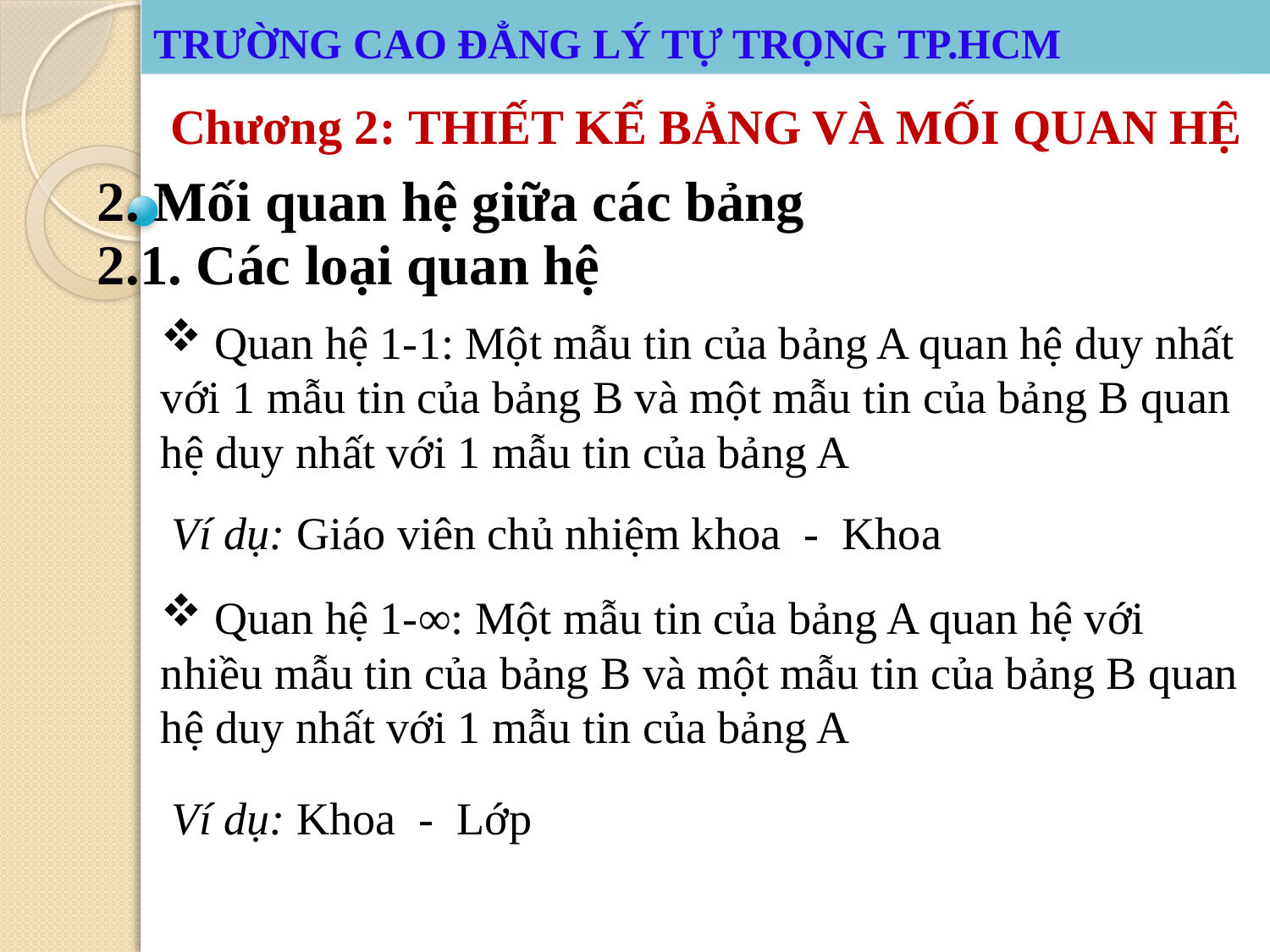

# TRƯỜNG CAO ĐẲNG LÝ TỰ TRỌNG TP.HCM
TRƯỜNG CAO ĐẲNG LÝ TỰ TRỌNG TP.HCM
Chương 2: THIẾT KẾ BẢNG VÀ MỐI QUAN HỆ
2. Mối quan hệ giữa các bảng
2.1. Các loại quan hệ
 Quan hệ 1-1: Một mẫu tin của bảng A quan hệ duy nhất với 1 mẫu tin của bảng B và một mẫu tin của bảng B quan hệ duy nhất với 1 mẫu tin của bảng A
Ví dụ: Giáo viên chủ nhiệm khoa  -  Khoa
 Quan hệ 1-∞: Một mẫu tin của bảng A quan hệ với nhiều mẫu tin của bảng B và một mẫu tin của bảng B quan hệ duy nhất với 1 mẫu tin của bảng A
Ví dụ: Khoa  -  Lớp